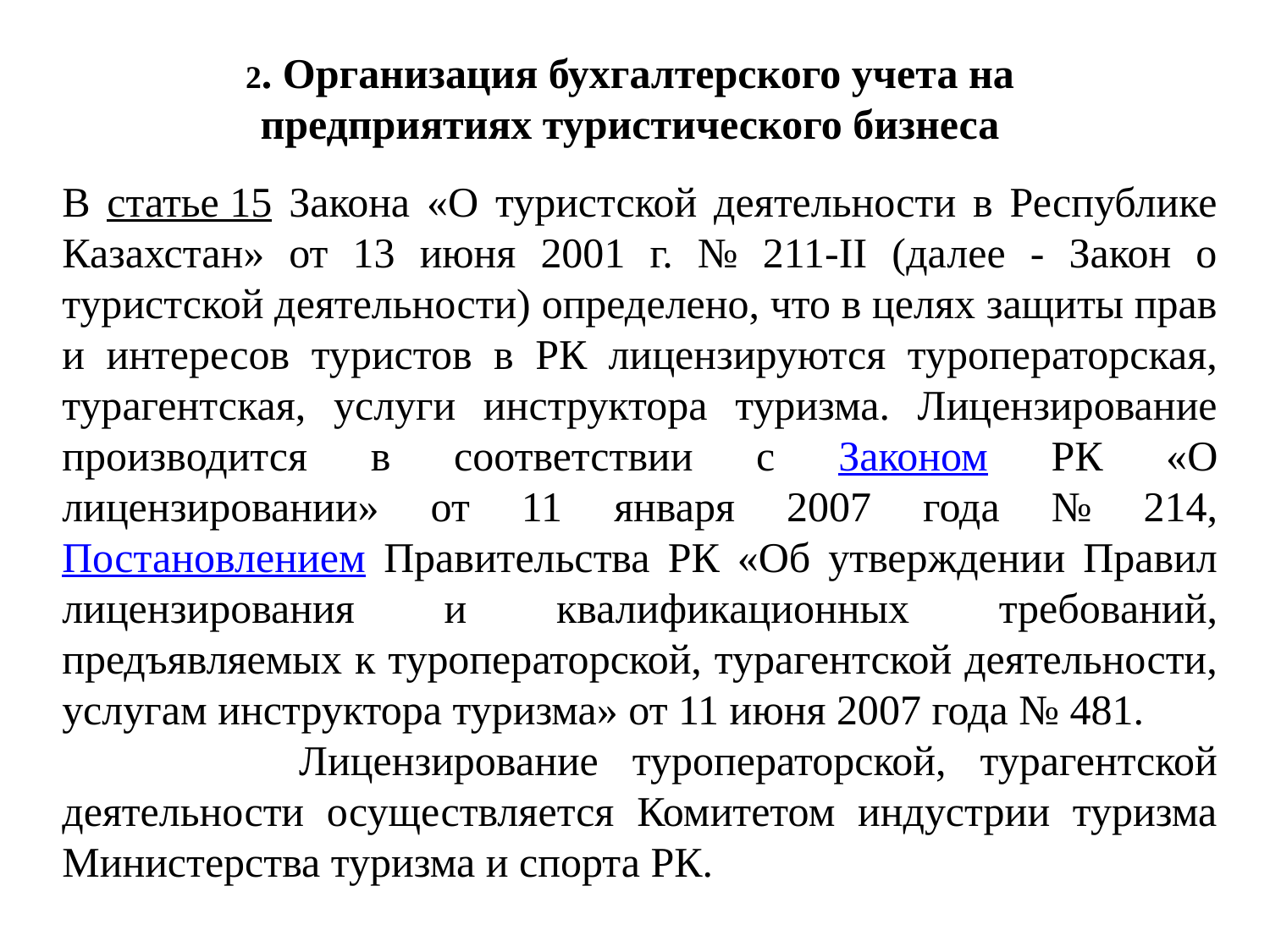

2. Организация бухгалтерского учета на предприятиях туристического бизнеса
В статье 15 Закона «О туристской деятельности в Республике Казахстан» от 13 июня 2001 г. № 211-II (далее - Закон о туристской деятельности) определено, что в целях защиты прав и интересов туристов в РК лицензируются туроператорская, турагентская, услуги инструктора туризма. Лицензирование производится в соответствии с Законом РК «О лицензировании» от 11 января 2007 года № 214, Постановлением Правительства РК «Об утверждении Правил лицензирования и квалификационных требований, предъявляемых к туроператорской, турагентской деятельности, услугам инструктора туризма» от 11 июня 2007 года № 481.
       Лицензирование туроператорской, турагентской деятельности осуществляется Комитетом индустрии туризма Министерства туризма и спорта РК.